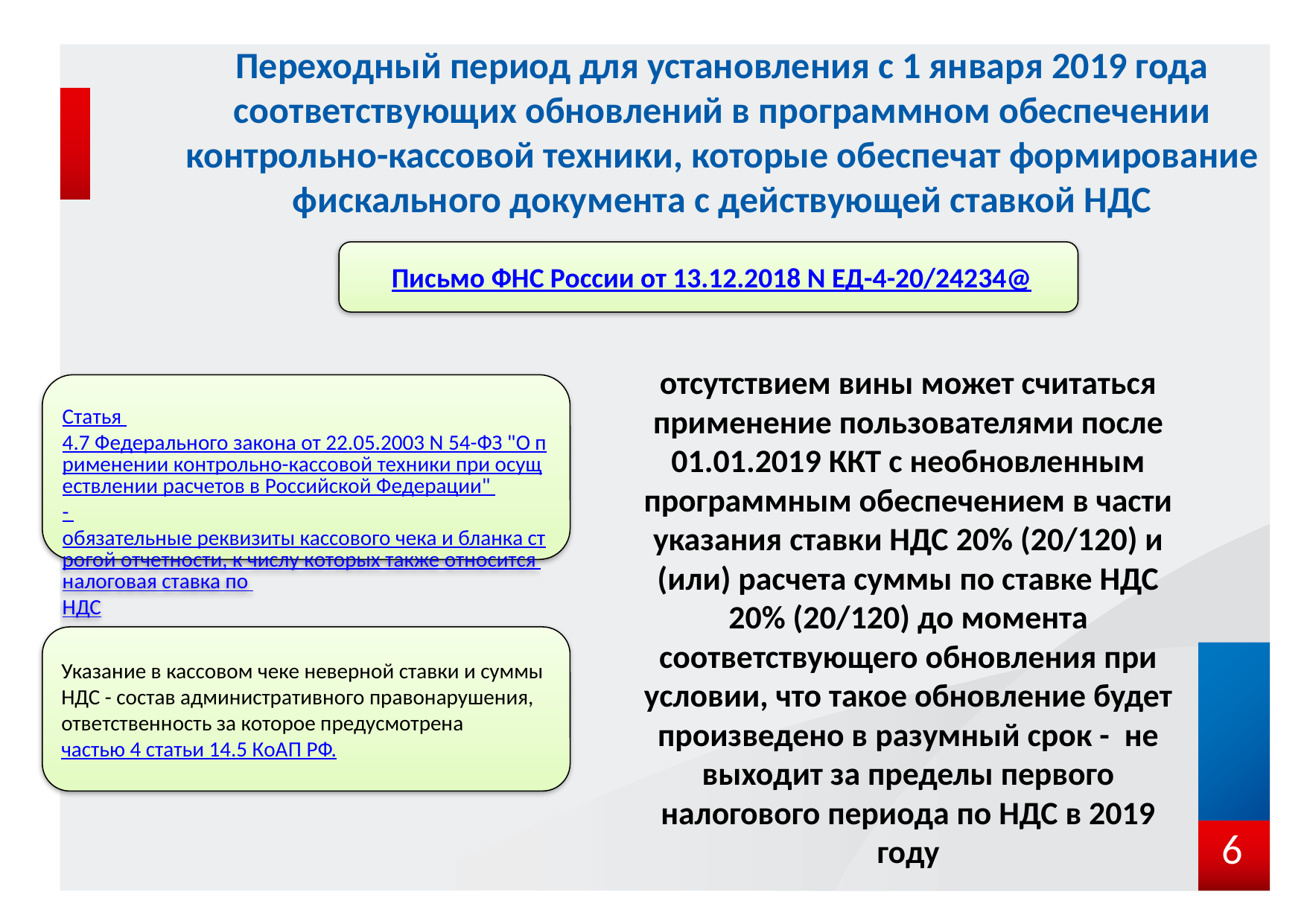

# Переходный период для установления с 1 января 2019 года соответствующих обновлений в программном обеспечении контрольно-кассовой техники, которые обеспечат формирование фискального документа с действующей ставкой НДС
 Письмо ФНС России от 13.12.2018 N ЕД-4-20/24234@

отсутствием вины может считаться применение пользователями после 01.01.2019 ККТ с необновленным программным обеспечением в части указания ставки НДС 20% (20/120) и (или) расчета суммы по ставке НДС 20% (20/120) до момента соответствующего обновления при условии, что такое обновление будет произведено в разумный срок -  не выходит за пределы первого налогового периода по НДС в 2019 году

Статья 4.7 Федерального закона от 22.05.2003 N 54-ФЗ "О применении контрольно-кассовой техники при осуществлении расчетов в Российской Федерации" - обязательные реквизиты кассового чека и бланка строгой отчетности, к числу которых также относится налоговая ставка по НДС
Указание в кассовом чеке неверной ставки и суммы НДС - состав административного правонарушения, ответственность за которое предусмотрена частью 4 статьи 14.5 КоАП РФ.
6